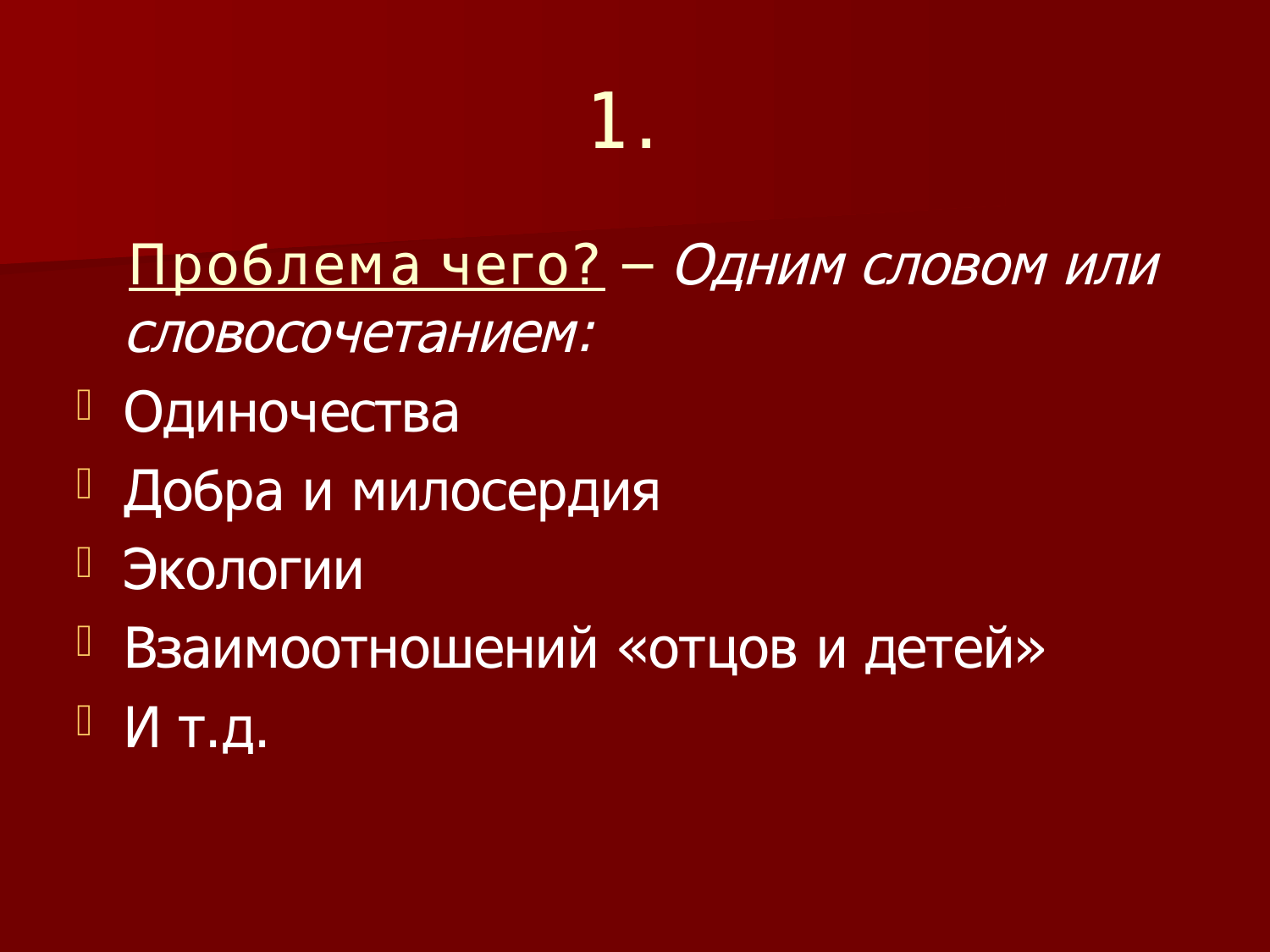

# 1.
   Проблема чего? – Одним словом или словосочетанием:
Одиночества
Добра и милосердия
Экологии
Взаимоотношений «отцов и детей»
И т.д.